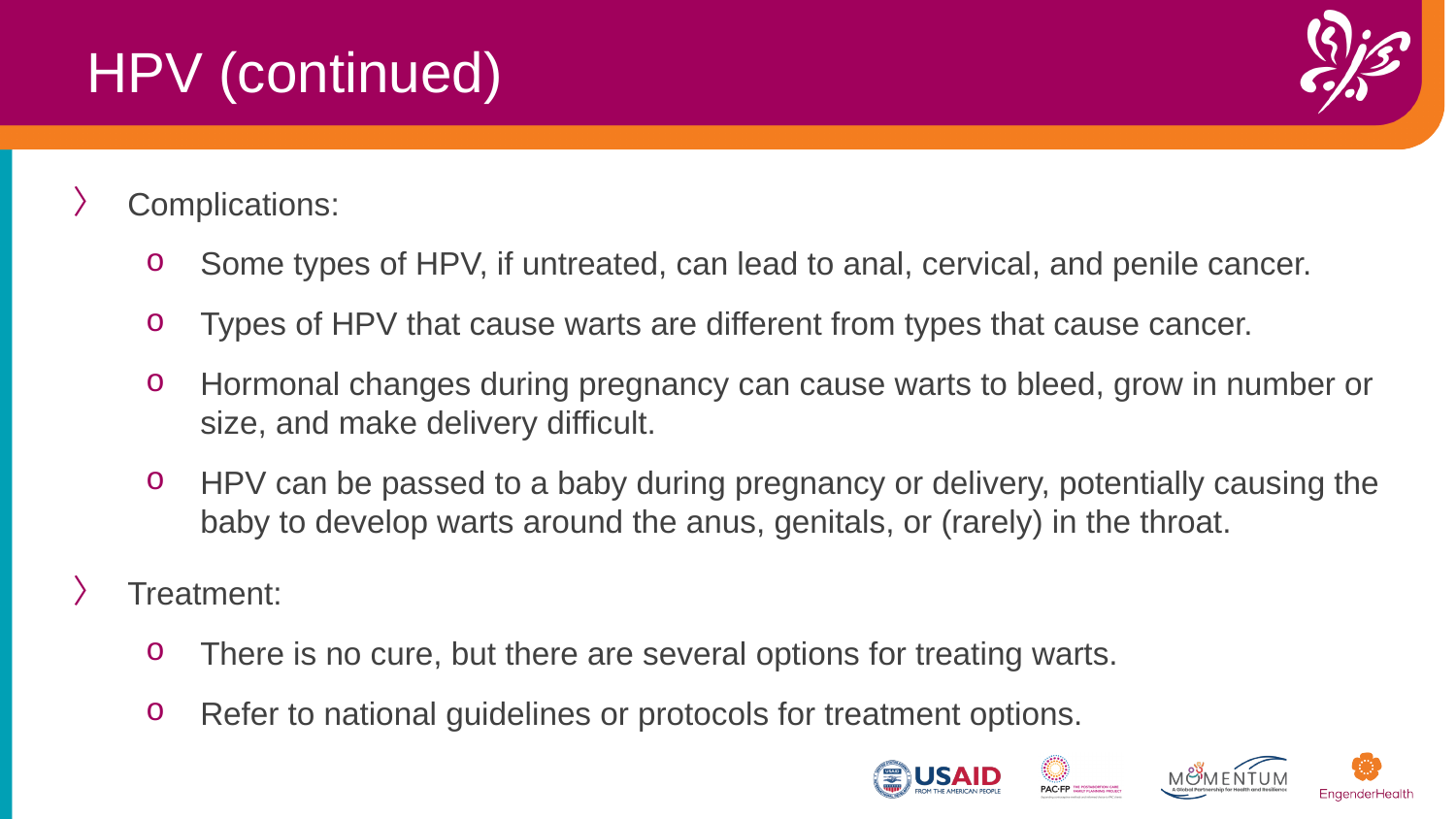

HPV (continued)
Complications:
Some types of HPV, if untreated, can lead to anal, cervical, and penile cancer.
Types of HPV that cause warts are different from types that cause cancer.
Hormonal changes during pregnancy can cause warts to bleed, grow in number or size, and make delivery difficult.
HPV can be passed to a baby during pregnancy or delivery, potentially causing the baby to develop warts around the anus, genitals, or (rarely) in the throat.
Treatment:
There is no cure, but there are several options for treating warts.
​Refer to national guidelines or protocols for treatment options.